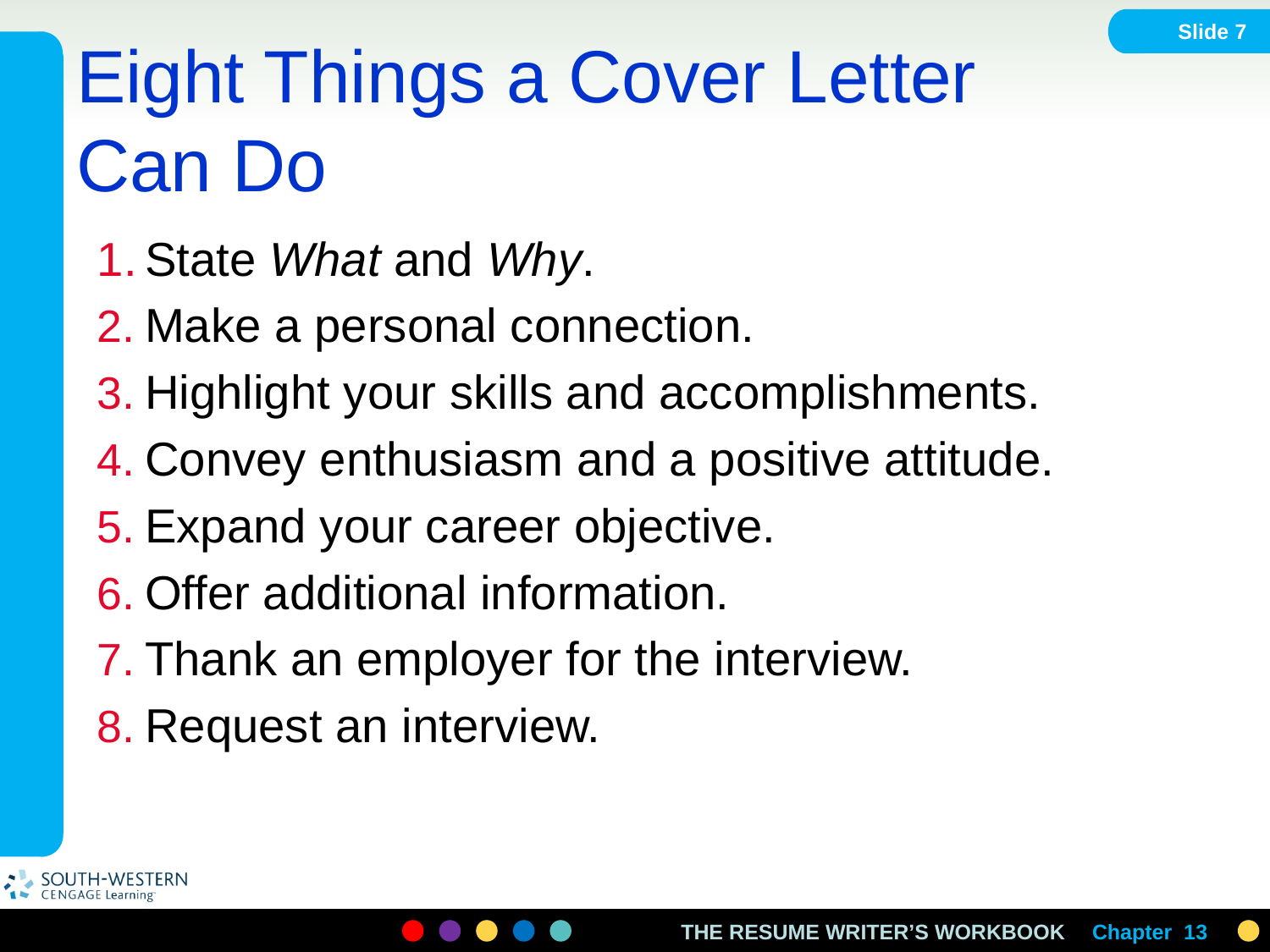

Slide 7
# Eight Things a Cover Letter Can Do
State What and Why.
Make a personal connection.
Highlight your skills and accomplishments.
Convey enthusiasm and a positive attitude.
Expand your career objective.
Offer additional information.
Thank an employer for the interview.
Request an interview.

Chapter  13